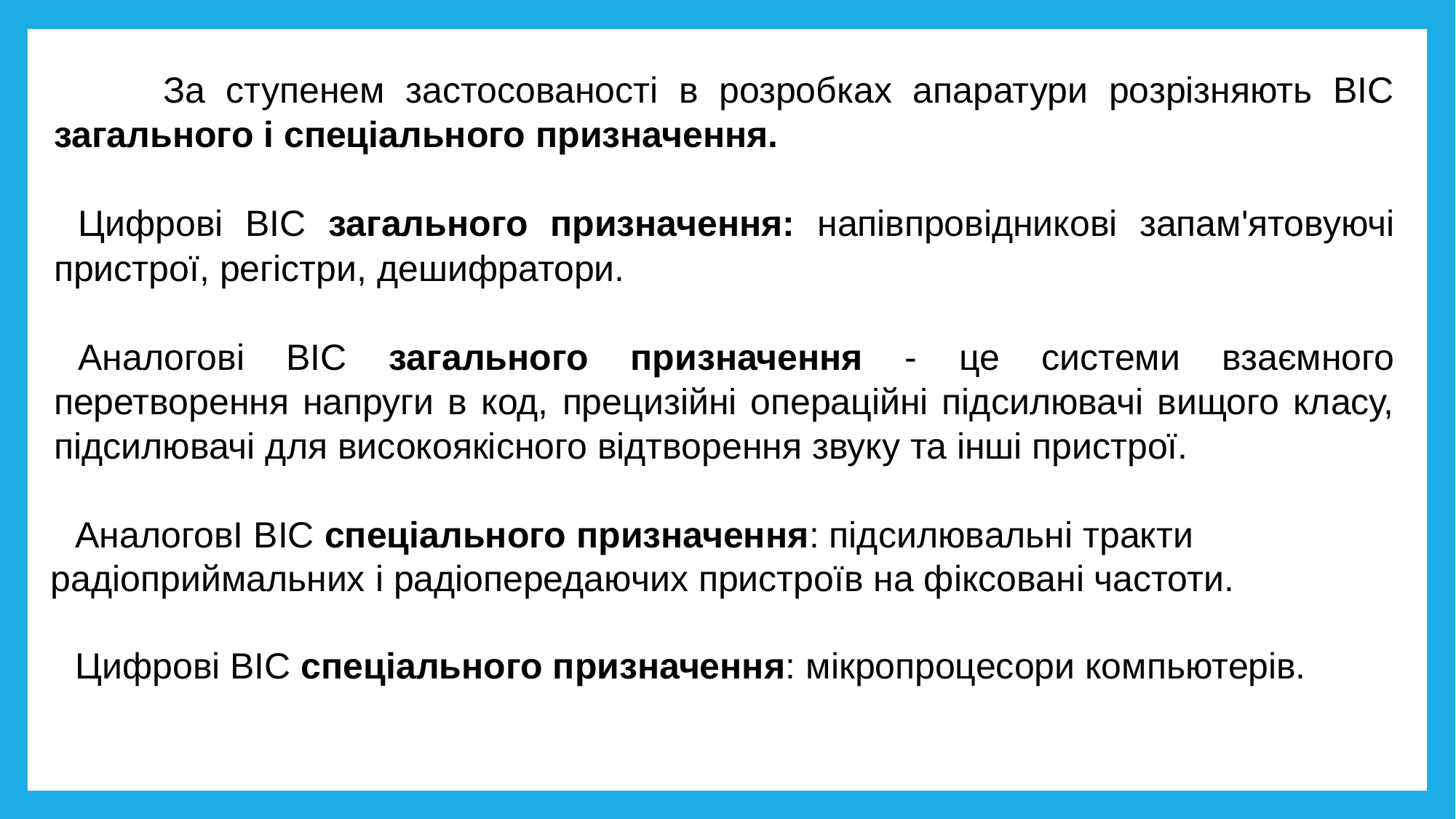

За ступенем застосованості в розробках апаратури розрізняють ВІС загального і спеціального призначення.

Цифрові ВІС загального призначення: напівпровідникові запам'ятовуючі пристрої, регістри, дешифратори.

Аналогові ВІС загального призначення - це системи взаємного перетворення напруги в код, прецизійні операційні підсилювачі вищого класу, підсилювачі для високоякісного відтворення звуку та інші пристрої.

АналоговІ ВІС спеціального призначення: підсилювальні тракти радіоприймальних і радіопередаючих пристроїв на фіксовані частоти.

Цифрові ВІС спеціального призначення: мікропроцесори компьютерів.